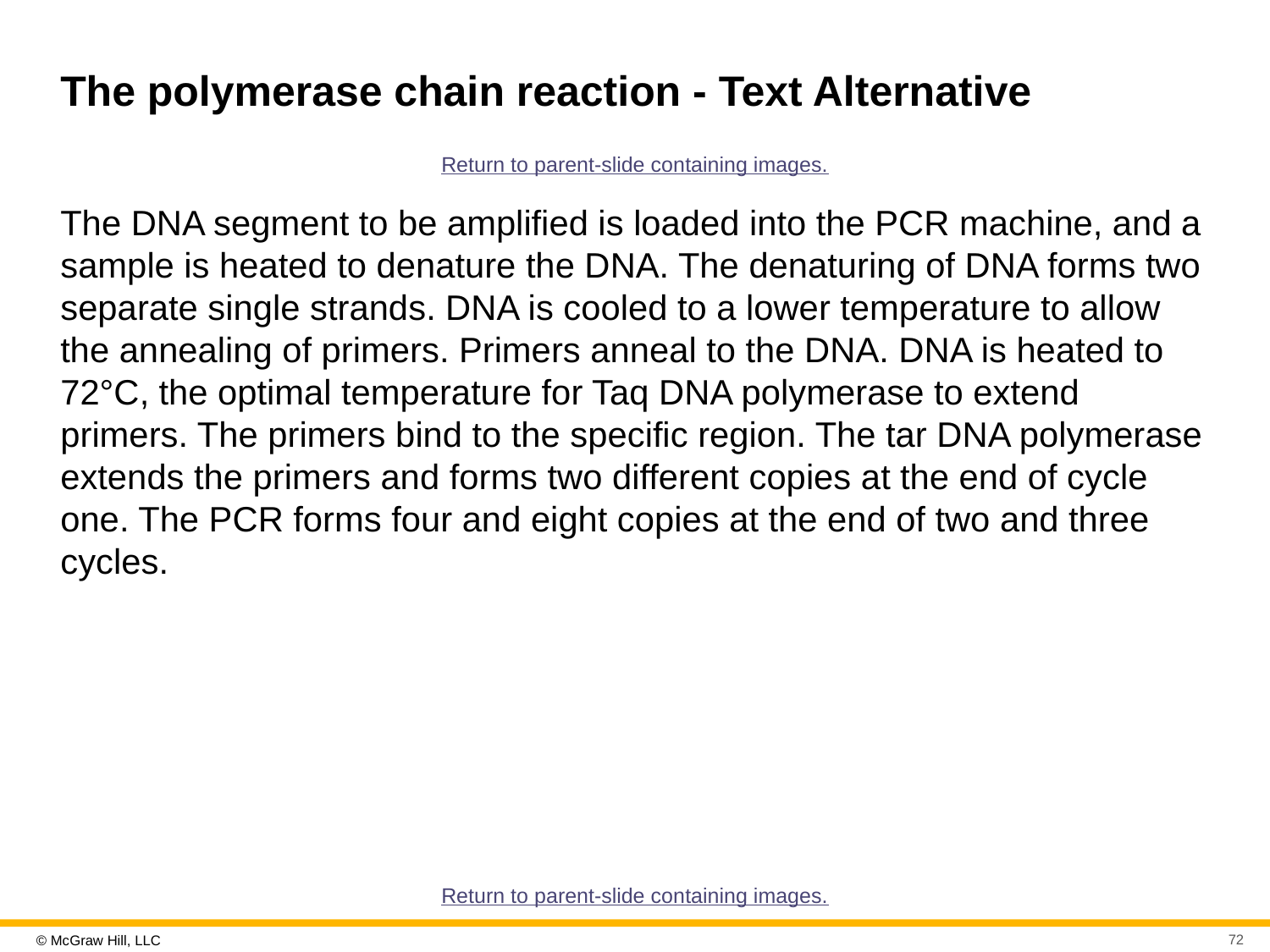

# The polymerase chain reaction - Text Alternative
Return to parent-slide containing images.
The DNA segment to be amplified is loaded into the PCR machine, and a sample is heated to denature the DNA. The denaturing of DNA forms two separate single strands. DNA is cooled to a lower temperature to allow the annealing of primers. Primers anneal to the DNA. DNA is heated to 72°C, the optimal temperature for Taq DNA polymerase to extend primers. The primers bind to the specific region. The tar DNA polymerase extends the primers and forms two different copies at the end of cycle one. The PCR forms four and eight copies at the end of two and three cycles.
Return to parent-slide containing images.
72